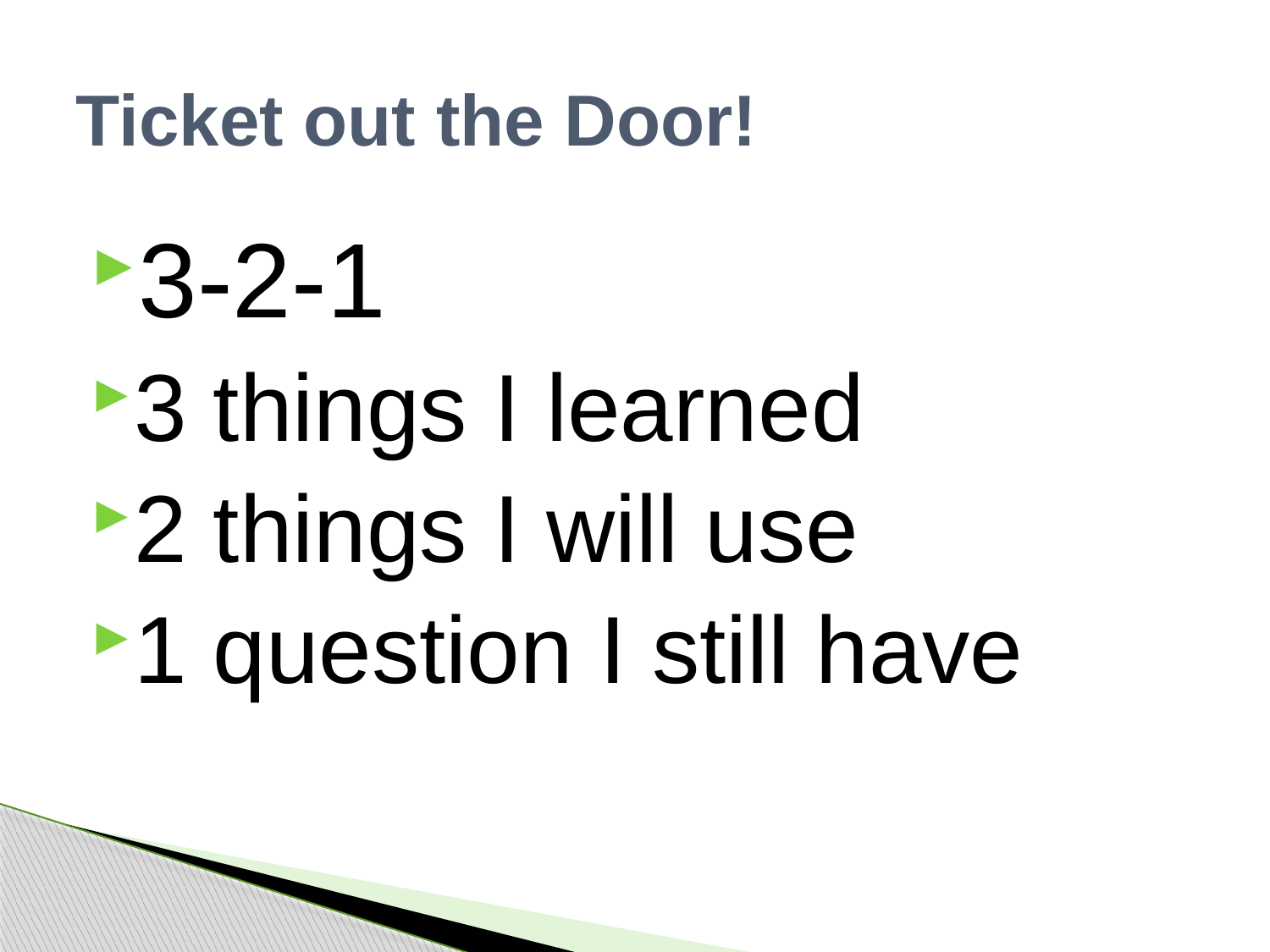

# Ticket out the Door!
3-2-1
3 things I learned
2 things I will use
1 question I still have